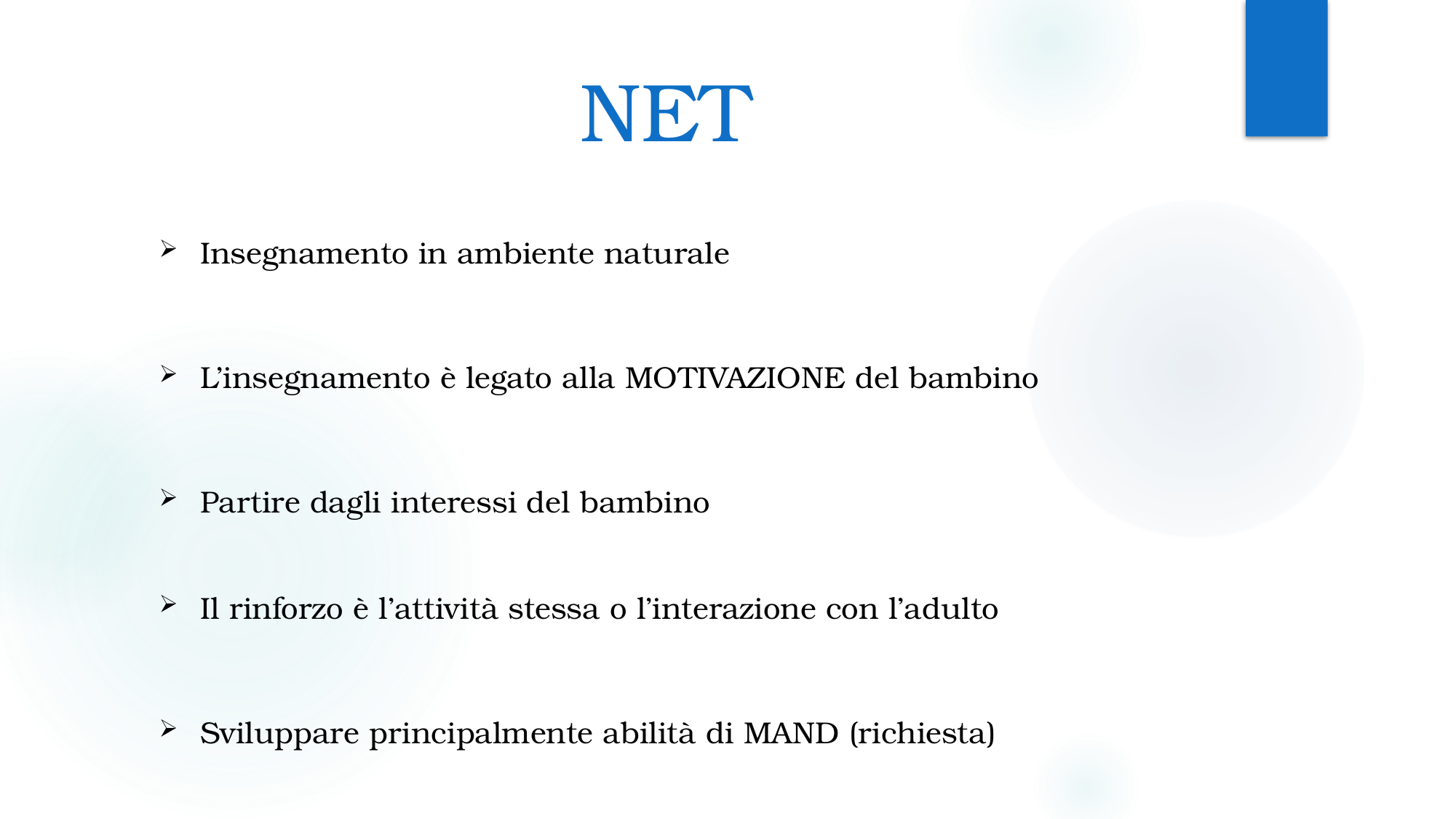

# NET
Insegnamento in ambiente naturale
L’insegnamento è legato alla MOTIVAZIONE del bambino
Partire dagli interessi del bambino
Il rinforzo è l’attività stessa o l’interazione con l’adulto
Sviluppare principalmente abilità di MAND (richiesta)